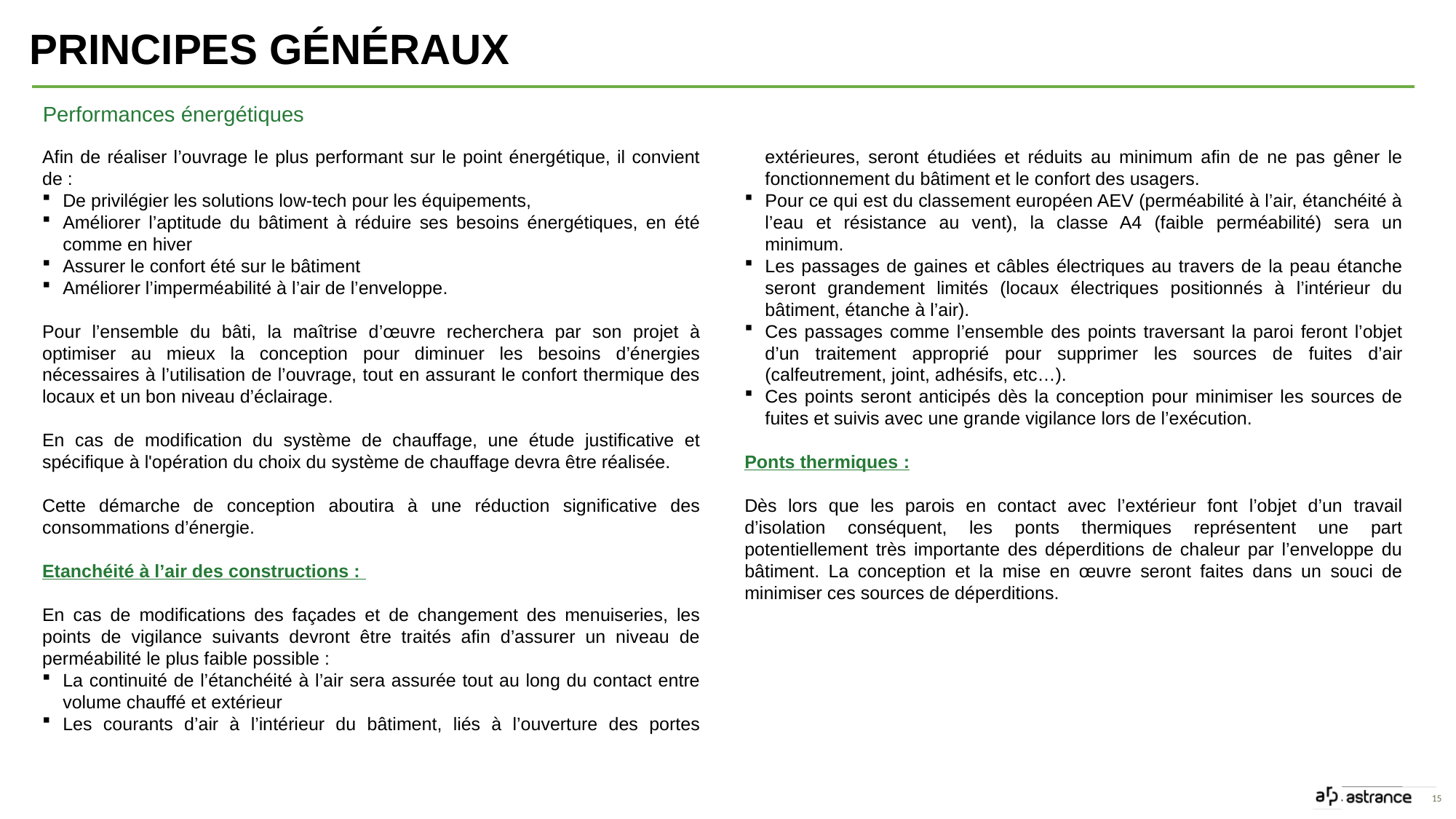

Principes généraux
Performances énergétiques
Afin de réaliser l’ouvrage le plus performant sur le point énergétique, il convient de :
De privilégier les solutions low-tech pour les équipements,
Améliorer l’aptitude du bâtiment à réduire ses besoins énergétiques, en été comme en hiver
Assurer le confort été sur le bâtiment
Améliorer l’imperméabilité à l’air de l’enveloppe.

Pour l’ensemble du bâti, la maîtrise d’œuvre recherchera par son projet à optimiser au mieux la conception pour diminuer les besoins d’énergies nécessaires à l’utilisation de l’ouvrage, tout en assurant le confort thermique des locaux et un bon niveau d’éclairage.

En cas de modification du système de chauffage, une étude justificative et spécifique à l'opération du choix du système de chauffage devra être réalisée.

Cette démarche de conception aboutira à une réduction significative des consommations d’énergie.

Etanchéité à l’air des constructions :

En cas de modifications des façades et de changement des menuiseries, les points de vigilance suivants devront être traités afin d’assurer un niveau de perméabilité le plus faible possible :
La continuité de l’étanchéité à l’air sera assurée tout au long du contact entre volume chauffé et extérieur
Les courants d’air à l’intérieur du bâtiment, liés à l’ouverture des portes extérieures, seront étudiées et réduits au minimum afin de ne pas gêner le fonctionnement du bâtiment et le confort des usagers.
Pour ce qui est du classement européen AEV (perméabilité à l’air, étanchéité à l’eau et résistance au vent), la classe A4 (faible perméabilité) sera un minimum.
Les passages de gaines et câbles électriques au travers de la peau étanche seront grandement limités (locaux électriques positionnés à l’intérieur du bâtiment, étanche à l’air).
Ces passages comme l’ensemble des points traversant la paroi feront l’objet d’un traitement approprié pour supprimer les sources de fuites d’air (calfeutrement, joint, adhésifs, etc…).
Ces points seront anticipés dès la conception pour minimiser les sources de fuites et suivis avec une grande vigilance lors de l’exécution.

Ponts thermiques :

Dès lors que les parois en contact avec l’extérieur font l’objet d’un travail d’isolation conséquent, les ponts thermiques représentent une part potentiellement très importante des déperditions de chaleur par l’enveloppe du bâtiment. La conception et la mise en œuvre seront faites dans un souci de minimiser ces sources de déperditions.

15